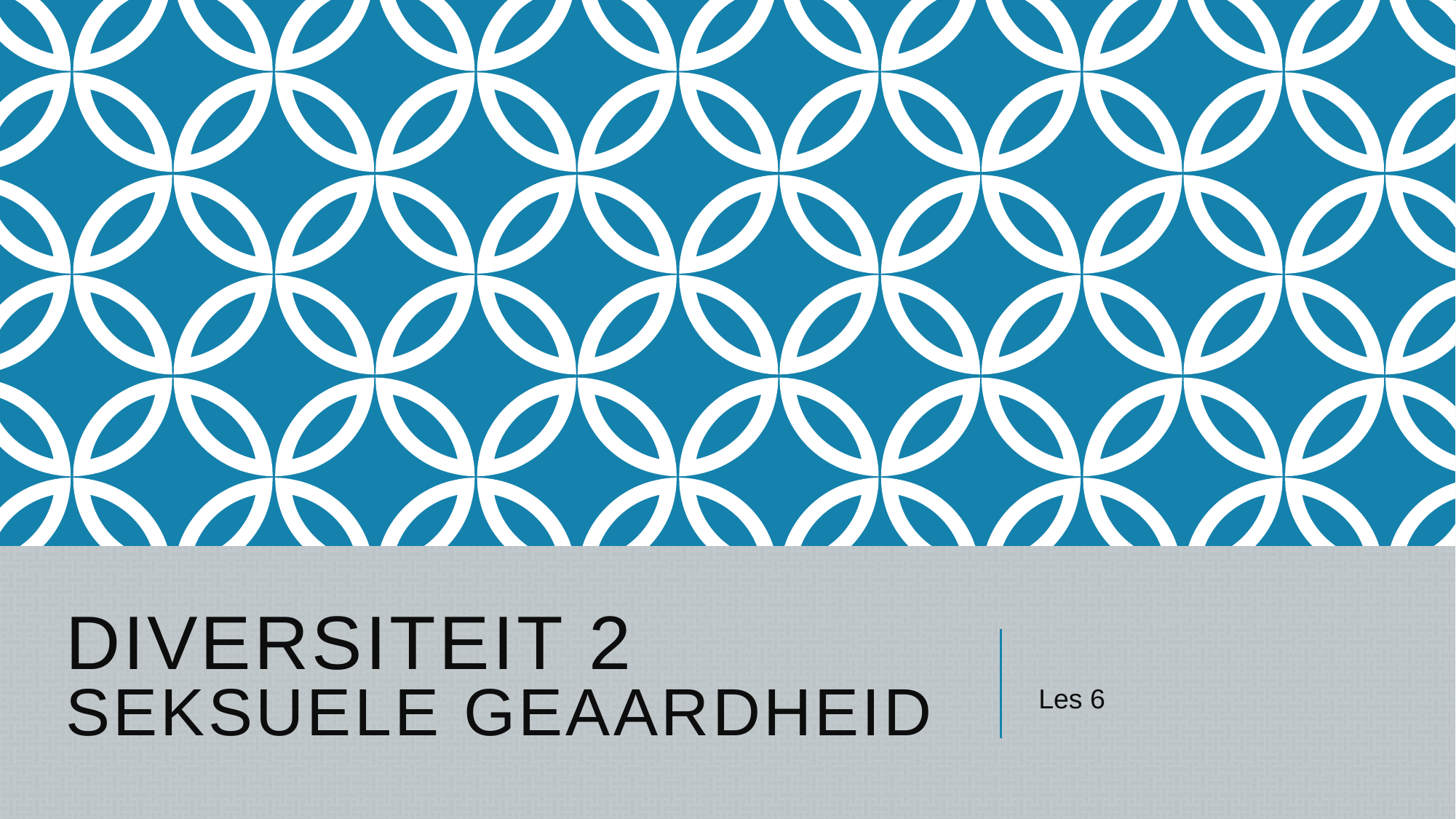

# Diversiteit 2 seksuele geaardheid

Les 6